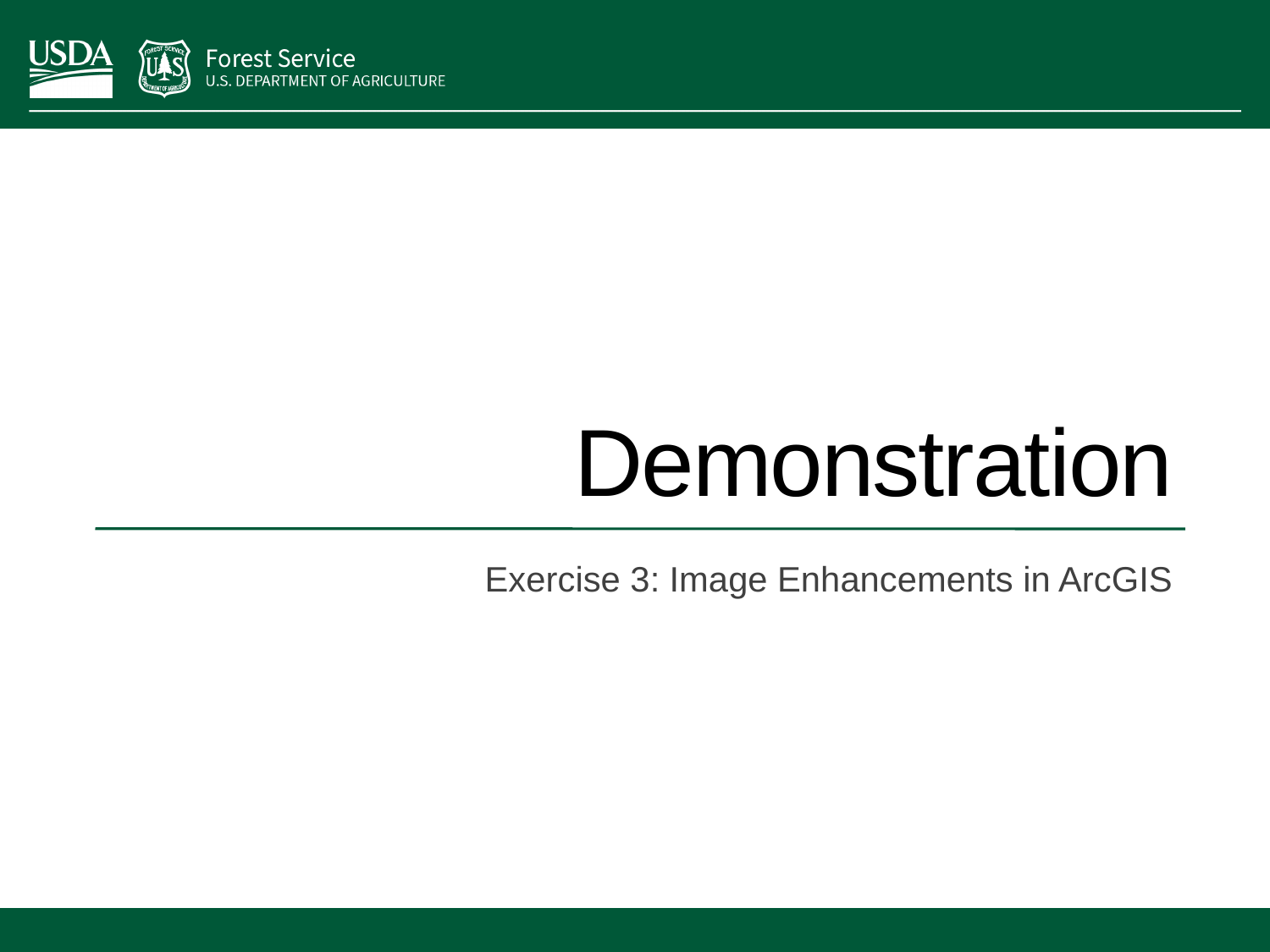

# Demonstration
Exercise 3: Image Enhancements in ArcGIS